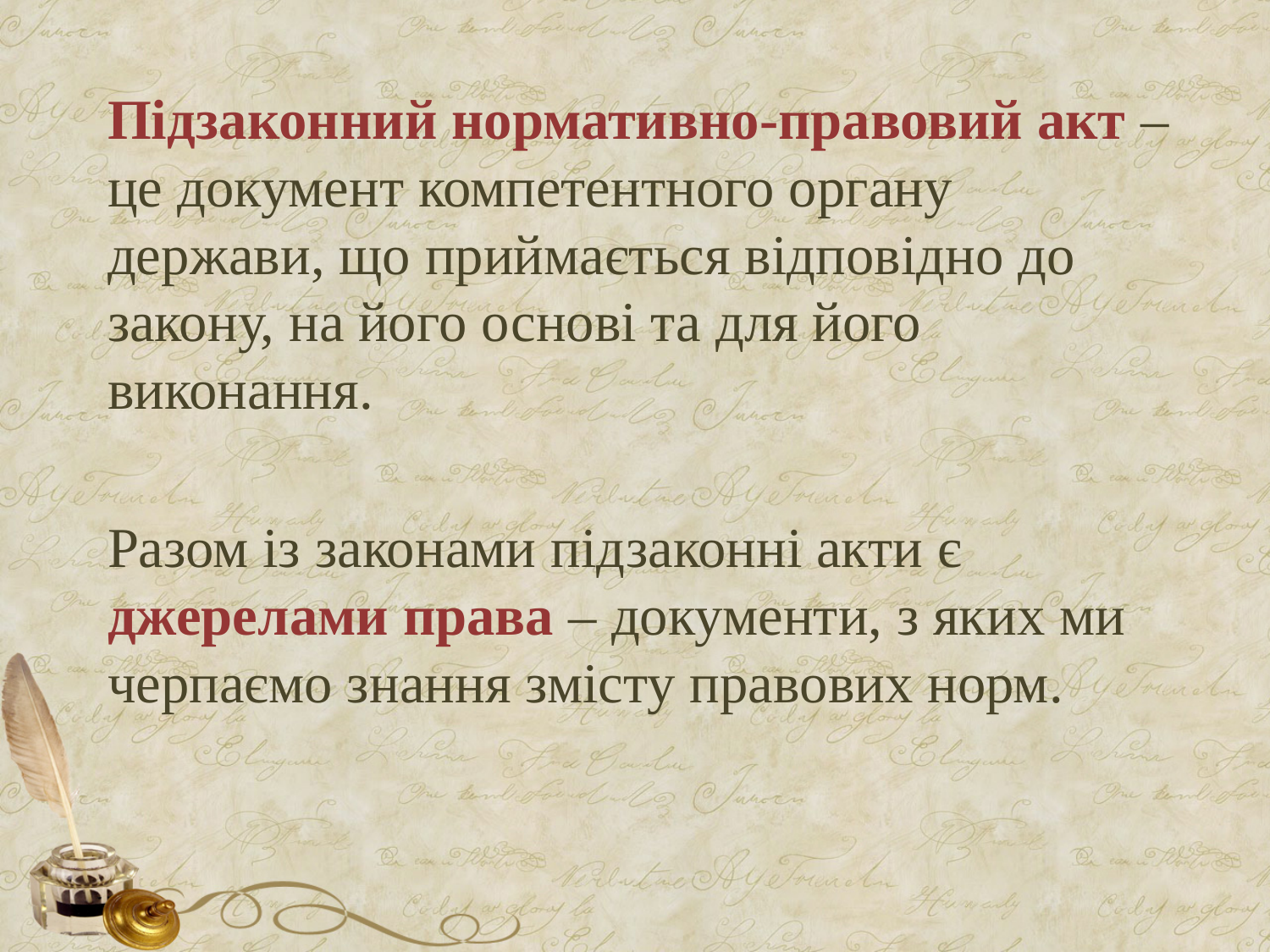

Підзаконний нормативно-правовий акт – це документ компетентного органу держави, що приймається відповідно до закону, на його основі та для його виконання.

Разом із законами підзаконні акти є джерелами права – документи, з яких ми черпаємо знання змісту правових норм.